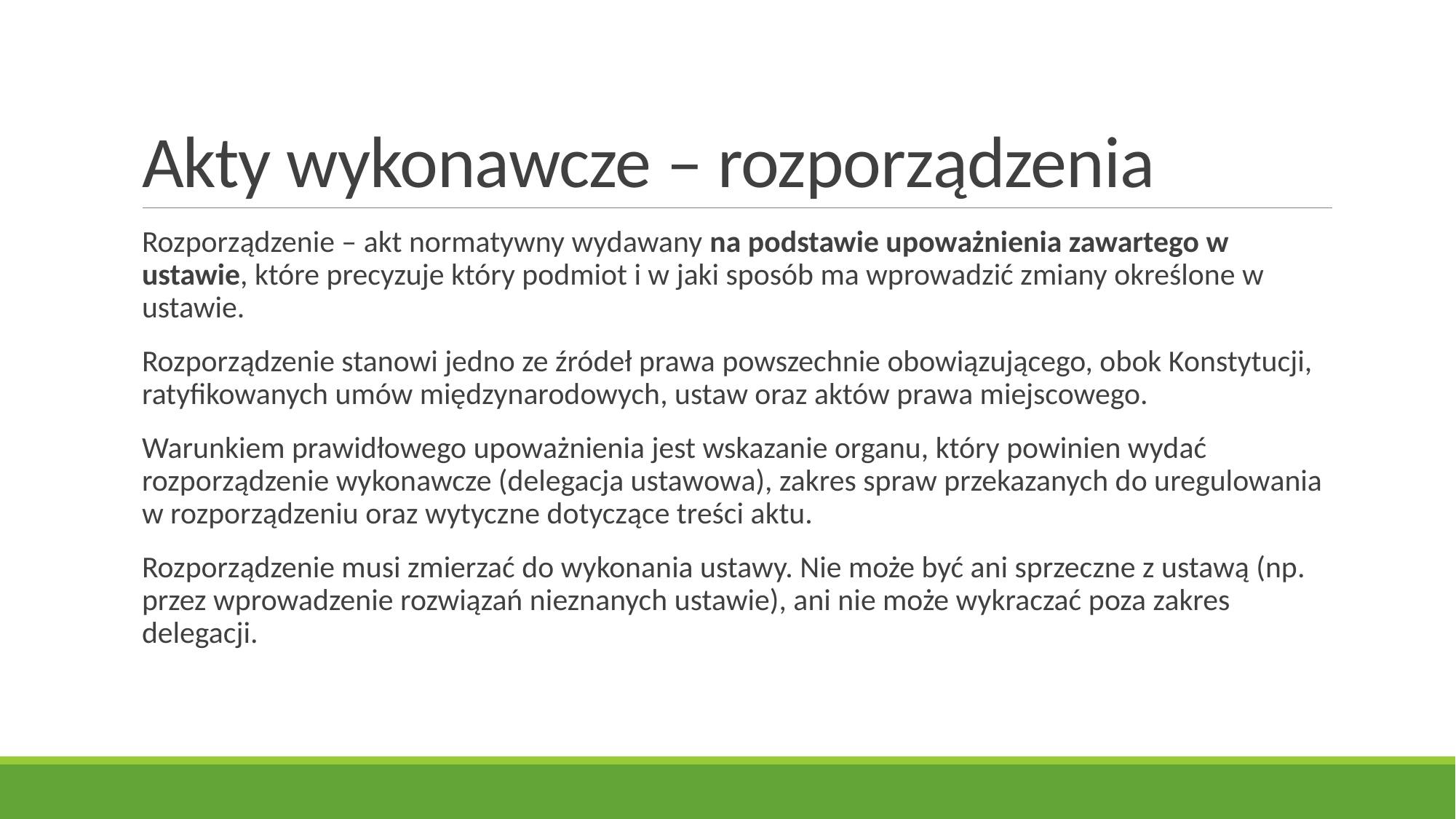

# Akty wykonawcze – rozporządzenia
Rozporządzenie – akt normatywny wydawany na podstawie upoważnienia zawartego w ustawie, które precyzuje który podmiot i w jaki sposób ma wprowadzić zmiany określone w ustawie.
Rozporządzenie stanowi jedno ze źródeł prawa powszechnie obowiązującego, obok Konstytucji, ratyfikowanych umów międzynarodowych, ustaw oraz aktów prawa miejscowego.
Warunkiem prawidłowego upoważnienia jest wskazanie organu, który powinien wydać rozporządzenie wykonawcze (delegacja ustawowa), zakres spraw przekazanych do uregulowania w rozporządzeniu oraz wytyczne dotyczące treści aktu.
Rozporządzenie musi zmierzać do wykonania ustawy. Nie może być ani sprzeczne z ustawą (np. przez wprowadzenie rozwiązań nieznanych ustawie), ani nie może wykraczać poza zakres delegacji.